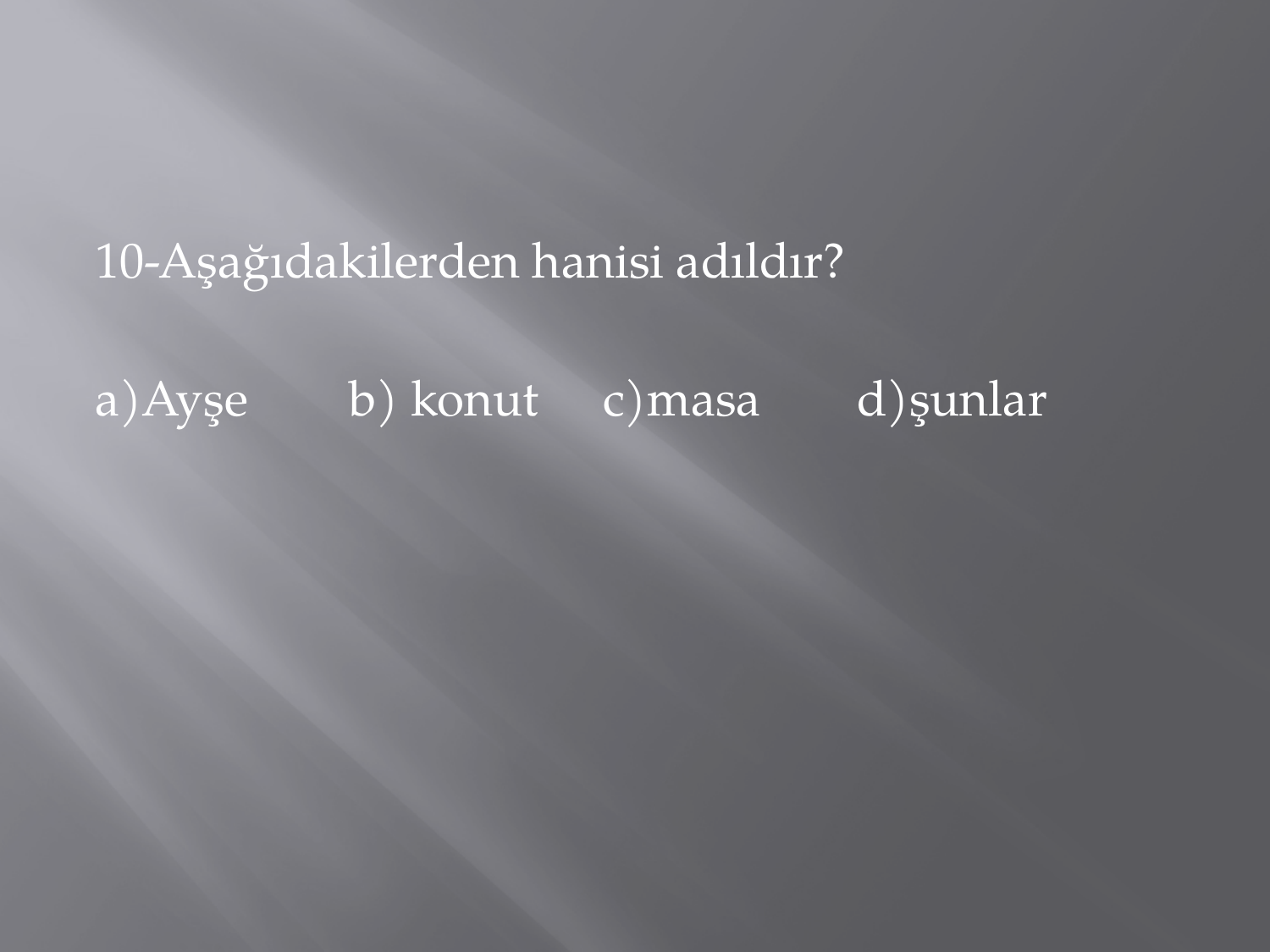

10-Aşağıdakilerden hanisi adıldır?

a)Ayşe	b) konut	c)masa	d)şunlar